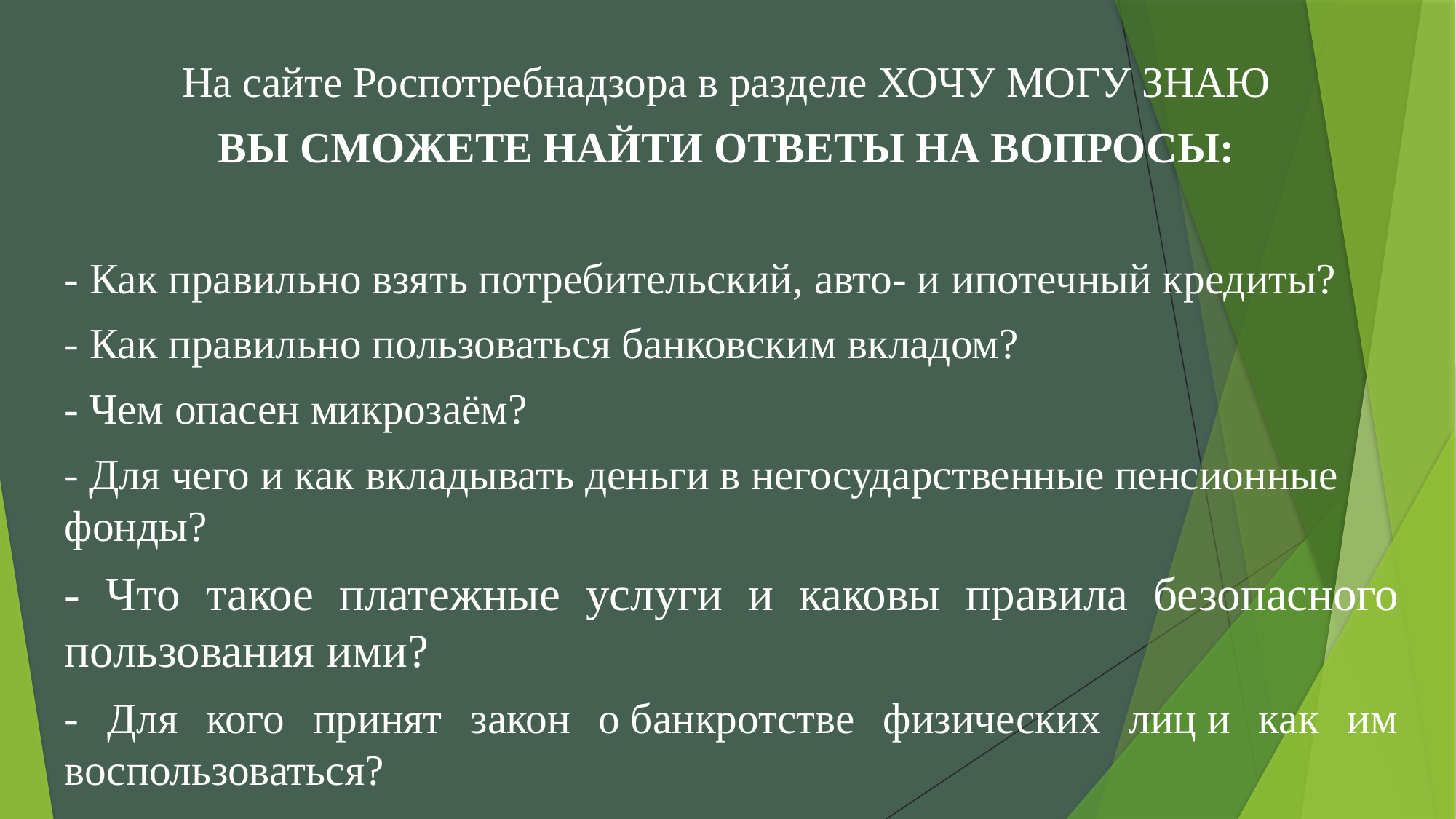

На сайте Роспотребнадзора в разделе ХОЧУ МОГУ ЗНАЮ
ВЫ СМОЖЕТЕ НАЙТИ ОТВЕТЫ НА ВОПРОСЫ:

- Как правильно взять потребительский, авто- и ипотечный кредиты?
- Как правильно пользоваться банковским вкладом?
- Чем опасен микрозаём?
- Для чего и как вкладывать деньги в негосударственные пенсионные фонды?
- Что такое платежные услуги и каковы правила безопасного пользования ими?
- Для кого принят закон о банкротстве физических лиц и как им воспользоваться?